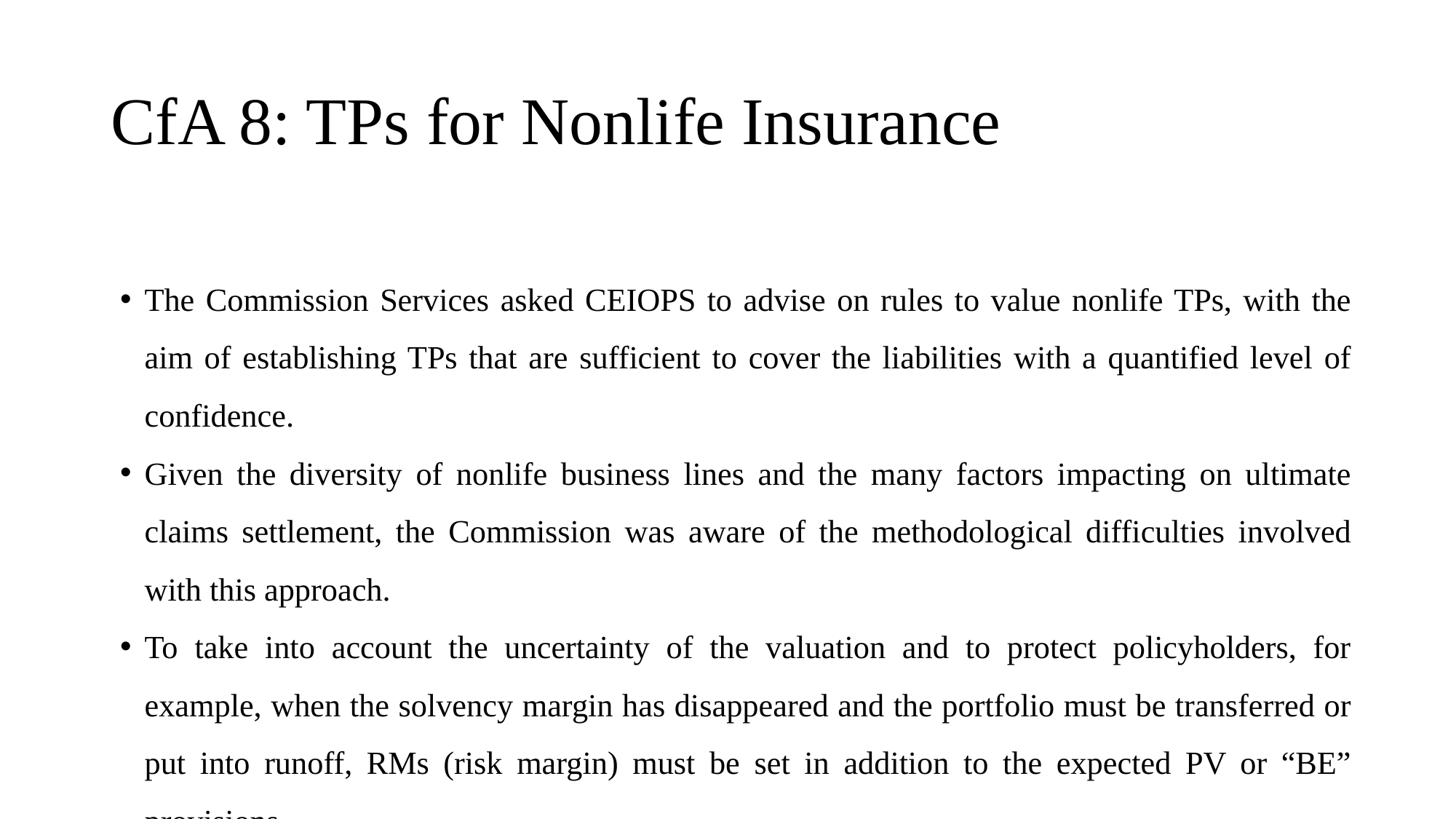

# CfA 8: TPs for Nonlife Insurance
The Commission Services asked CEIOPS to advise on rules to value nonlife TPs, with the aim of establishing TPs that are sufficient to cover the liabilities with a quantified level of confidence.
Given the diversity of nonlife business lines and the many factors impacting on ultimate claims settlement, the Commission was aware of the methodological difficulties involved with this approach.
To take into account the uncertainty of the valuation and to protect policyholders, for example, when the solvency margin has disappeared and the portfolio must be transferred or put into runoff, RMs (risk margin) must be set in addition to the expected PV or “BE” provisions.